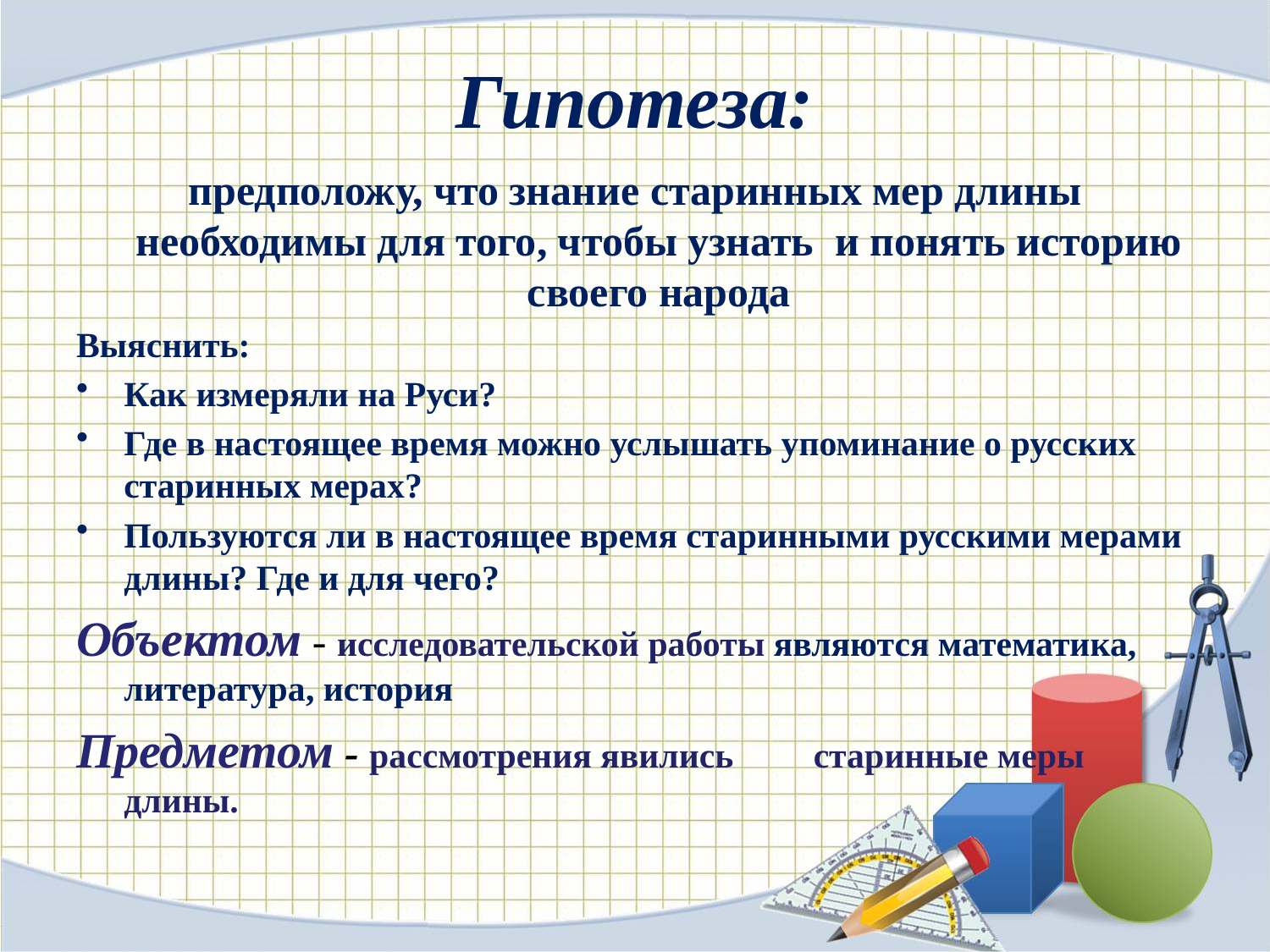

# Гипотеза:
предположу, что знание старинных мер длины необходимы для того, чтобы узнать  и понять историю своего народа
Выяснить:
Как измеряли на Руси?
Где в настоящее время можно услышать упоминание о русских старинных мерах?
Пользуются ли в настоящее время старинными русскими мерами длины? Где и для чего?
Объектом - исследовательской работы являются математика, литература, история
Предметом - рассмотрения явились         старинные меры длины.